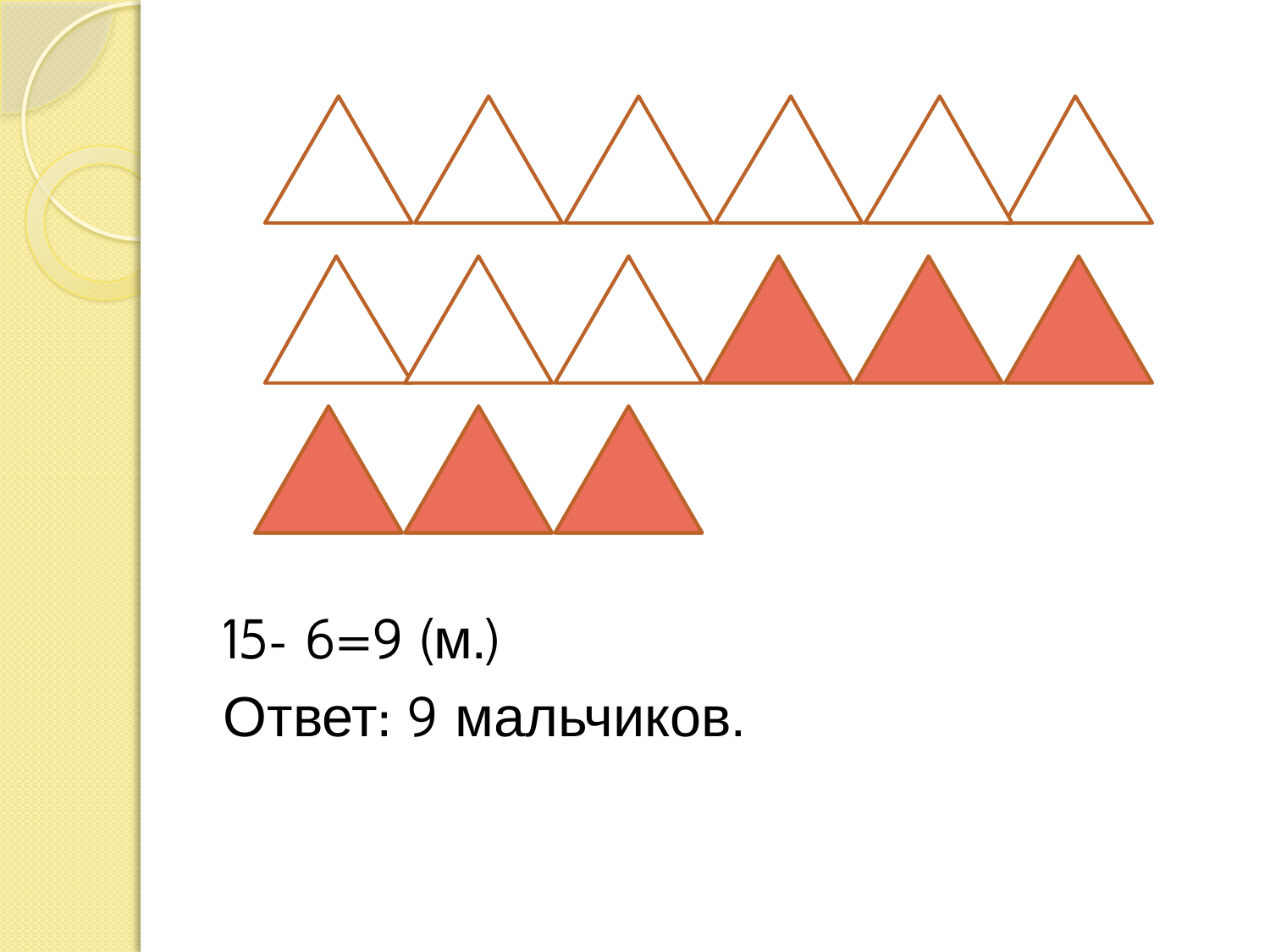

#

15- 6=9 (м.)
Ответ: 9 мальчиков.